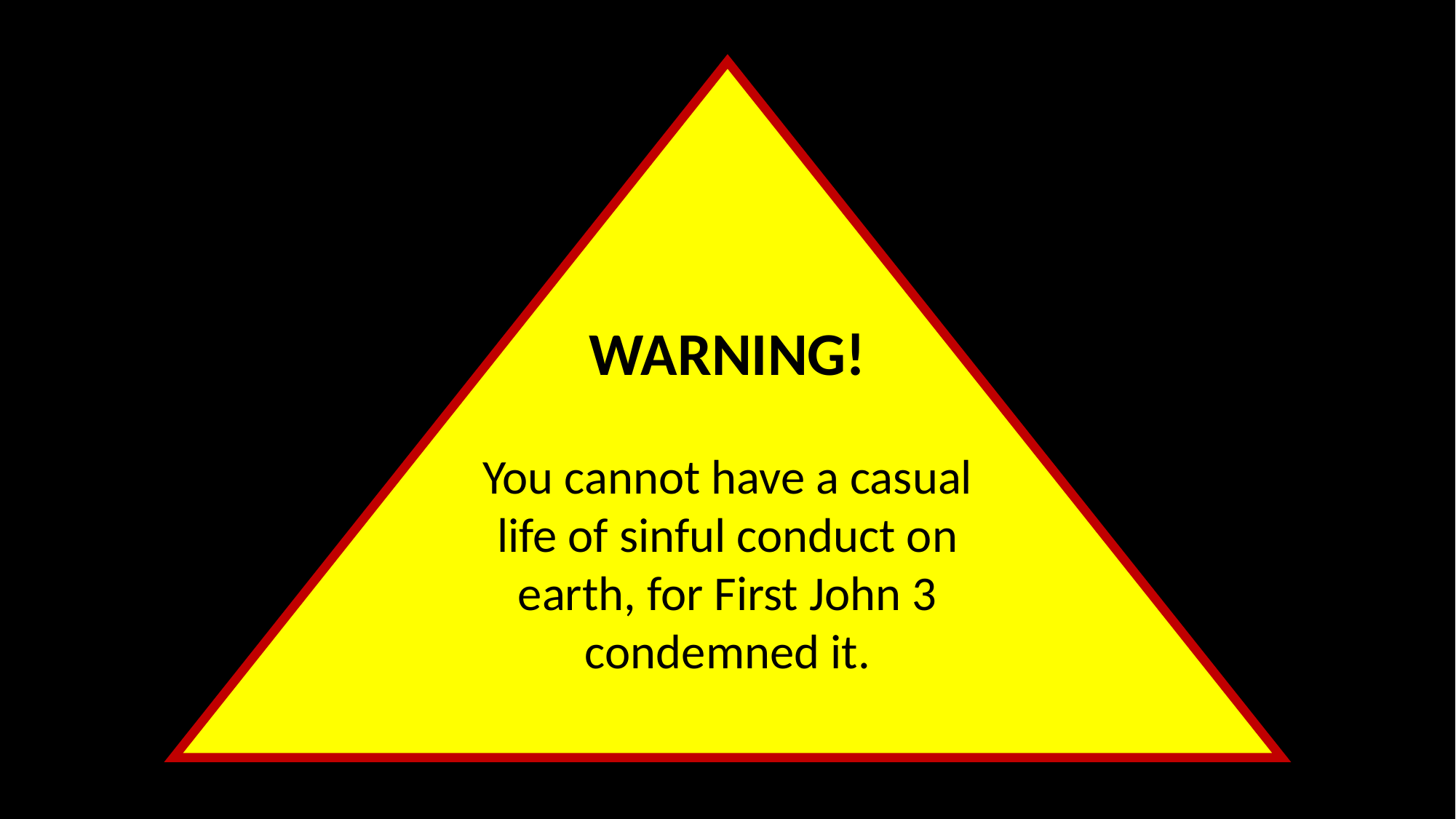

WARNING!

You cannot have a casual life of sinful conduct on earth, for First John 3
condemned it.